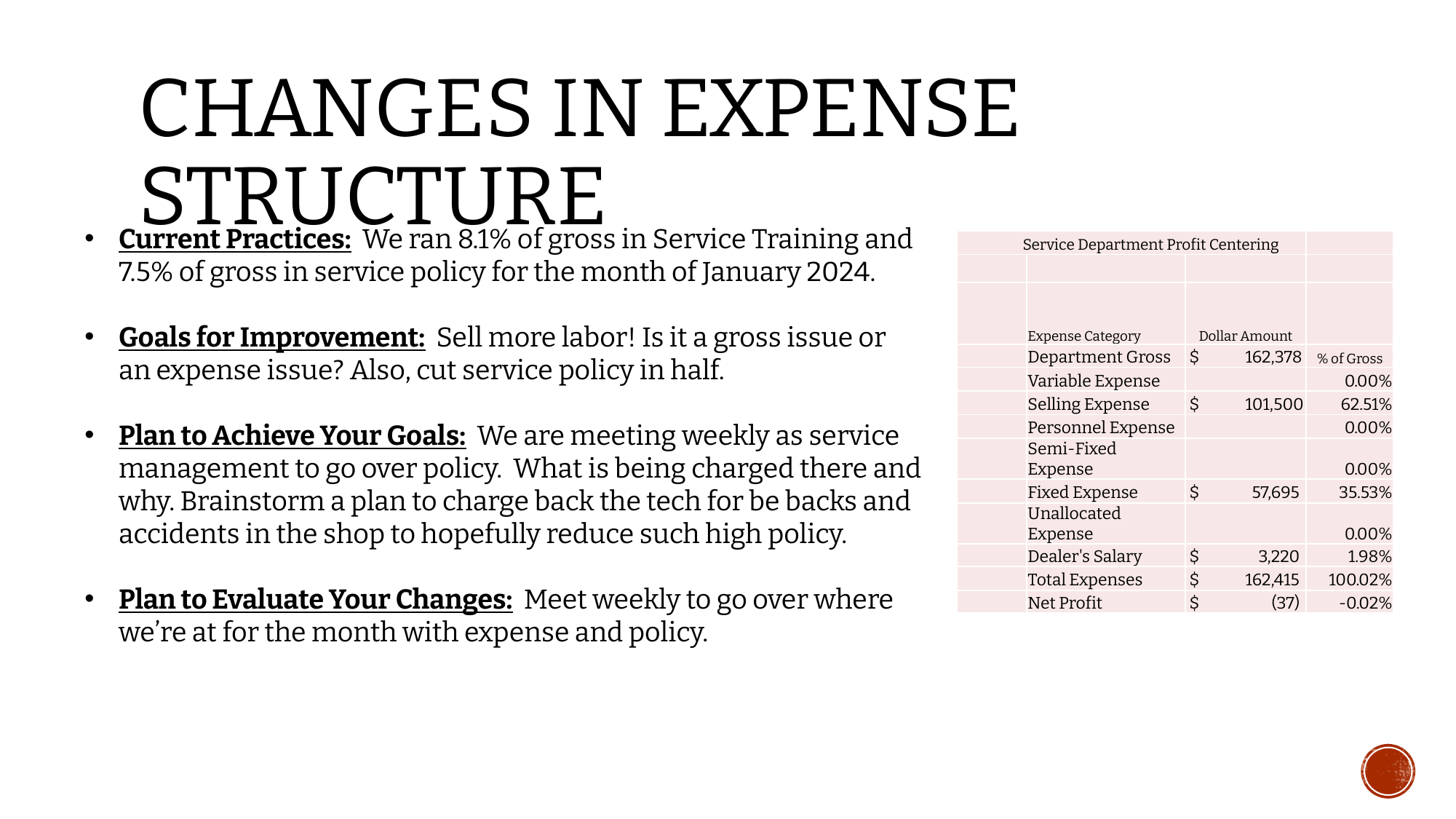

# Changes in Expense Structure
Current Practices:  We ran 8.1% of gross in Service Training and 7.5% of gross in service policy for the month of January 2024.

Goals for Improvement:  Sell more labor! Is it a gross issue or an expense issue? Also, cut service policy in half.

Plan to Achieve Your Goals:  We are meeting weekly as service management to go over policy.  What is being charged there and why. Brainstorm a plan to charge back the tech for be backs and accidents in the shop to hopefully reduce such high policy.

Plan to Evaluate Your Changes:  Meet weekly to go over where we’re at for the month with expense and policy.
| Service Department Profit Centering |  |  |  |
| --- | --- | --- | --- |
|  |  |  |  |
|  | Expense Category | Dollar Amount |  |
|  | Department Gross | $ 162,378 | % of Gross |
|  | Variable Expense |  | 0.00% |
|  | Selling Expense | $ 101,500 | 62.51% |
|  | Personnel Expense |  | 0.00% |
|  | Semi-Fixed Expense |  | 0.00% |
|  | Fixed Expense | $ 57,695 | 35.53% |
|  | Unallocated Expense |  | 0.00% |
|  | Dealer's Salary | $ 3,220 | 1.98% |
|  | Total Expenses | $ 162,415 | 100.02% |
|  | Net Profit | $ (37) | -0.02% |